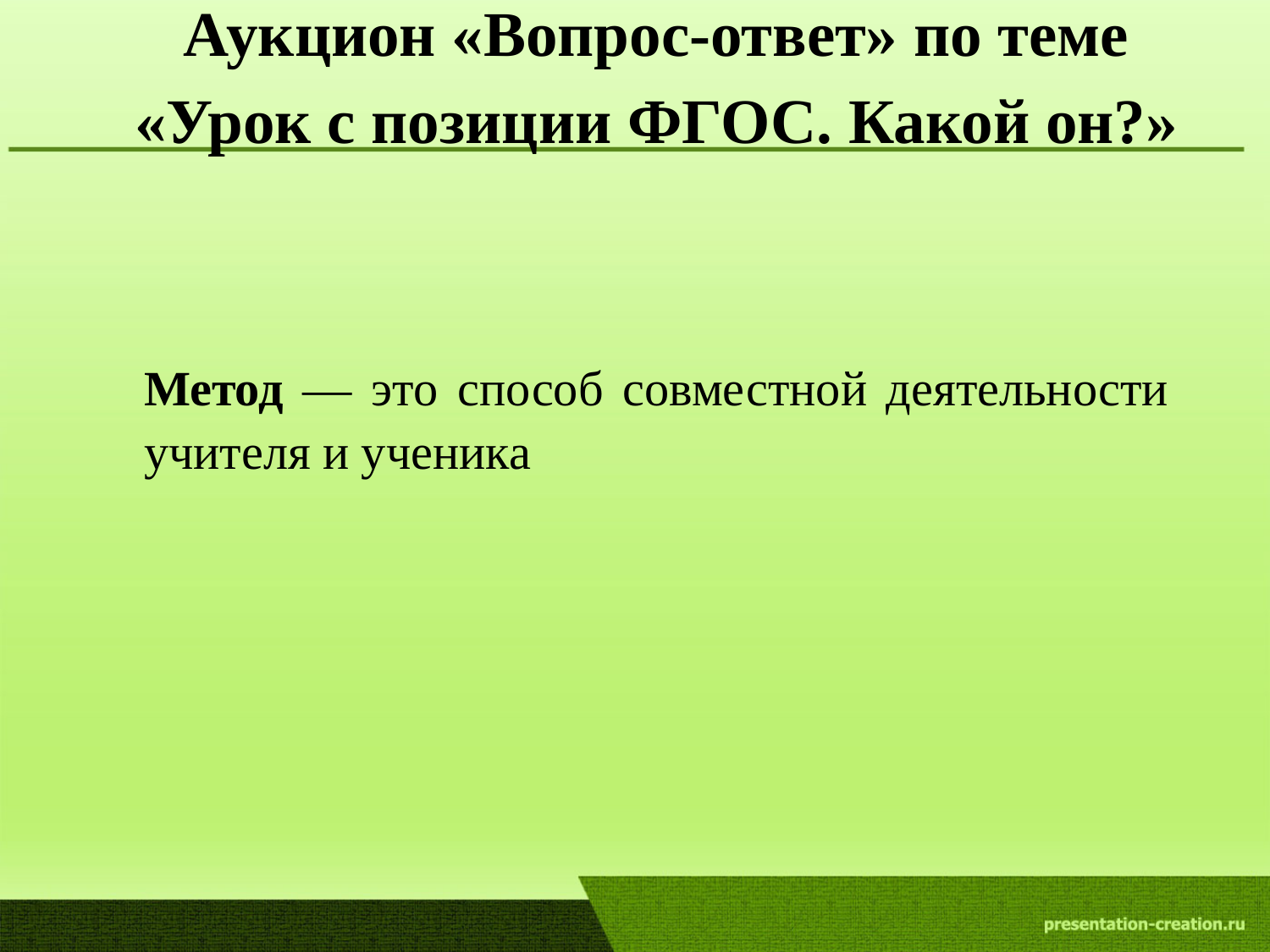

# Аукцион «Вопрос-ответ» по теме «Урок с позиции ФГОС. Какой он?»
Метод — это способ совместной деятельности учителя и ученика